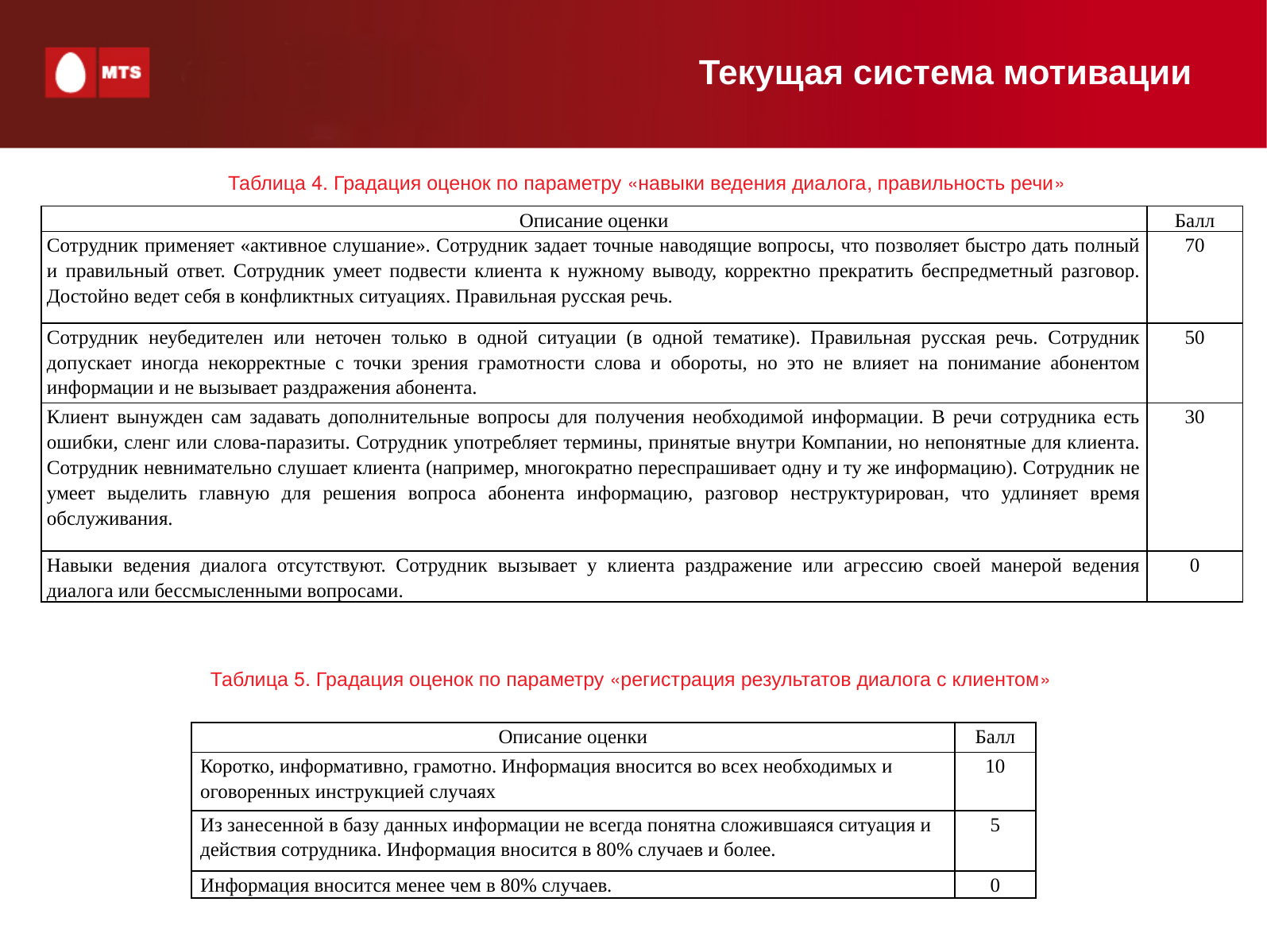

Текущая система мотивации
Таблица 4. Градация оценок по параметру «навыки ведения диалога, правильность речи»

| Описание оценки | Балл |
| --- | --- |
| Сотрудник применяет «активное слушание». Сотрудник задает точные наводящие вопросы, что позволяет быстро дать полный и правильный ответ. Сотрудник умеет подвести клиента к нужному выводу, корректно прекратить беспредметный разговор. Достойно ведет себя в конфликтных ситуациях. Правильная русская речь. | 70 |
| Сотрудник неубедителен или неточен только в одной ситуации (в одной тематике). Правильная русская речь. Сотрудник допускает иногда некорректные с точки зрения грамотности слова и обороты, но это не влияет на понимание абонентом информации и не вызывает раздражения абонента. | 50 |
| Клиент вынужден сам задавать дополнительные вопросы для получения необходимой информации. В речи сотрудника есть ошибки, сленг или слова-паразиты. Сотрудник употребляет термины, принятые внутри Компании, но непонятные для клиента. Сотрудник невнимательно слушает клиента (например, многократно переспрашивает одну и ту же информацию). Сотрудник не умеет выделить главную для решения вопроса абонента информацию, разговор неструктурирован, что удлиняет время обслуживания. | 30 |
| Навыки ведения диалога отсутствуют. Сотрудник вызывает у клиента раздражение или агрессию своей манерой ведения диалога или бессмысленными вопросами. | 0 |
Таблица 5. Градация оценок по параметру «регистрация результатов диалога с клиентом»
| Описание оценки | Балл |
| --- | --- |
| Коротко, информативно, грамотно. Информация вносится во всех необходимых и оговоренных инструкцией случаях | 10 |
| Из занесенной в базу данных информации не всегда понятна сложившаяся ситуация и действия сотрудника. Информация вносится в 80% случаев и более. | 5 |
| Информация вносится менее чем в 80% случаев. | 0 |